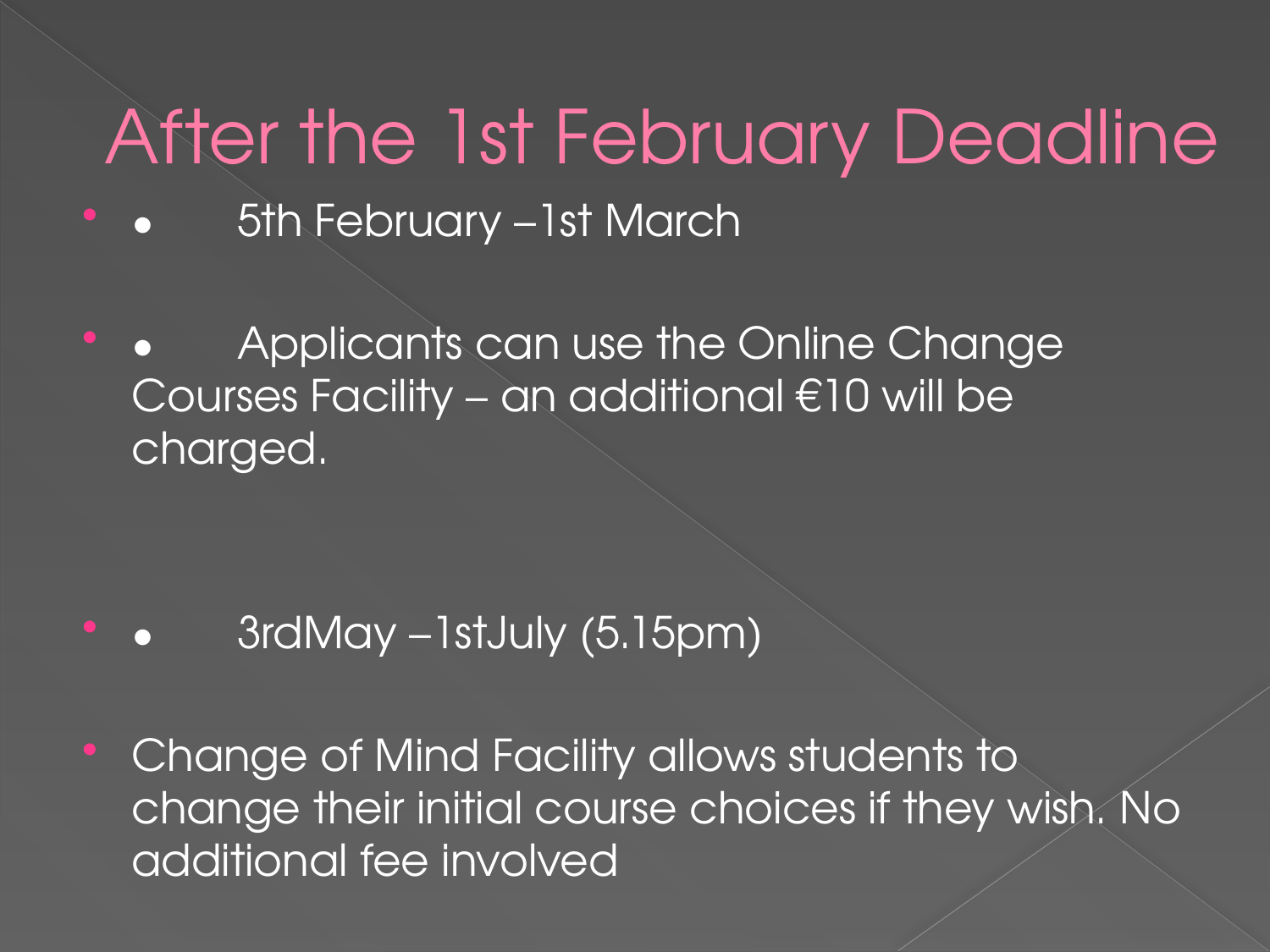

# After the 1st February Deadline
•	5th February –1st March

•	Applicants can use the Online Change Courses Facility – an additional €10 will be charged.

•	3rdMay –1stJuly (5.15pm)

Change of Mind Facility allows students to change their initial course choices if they wish. No additional fee involved